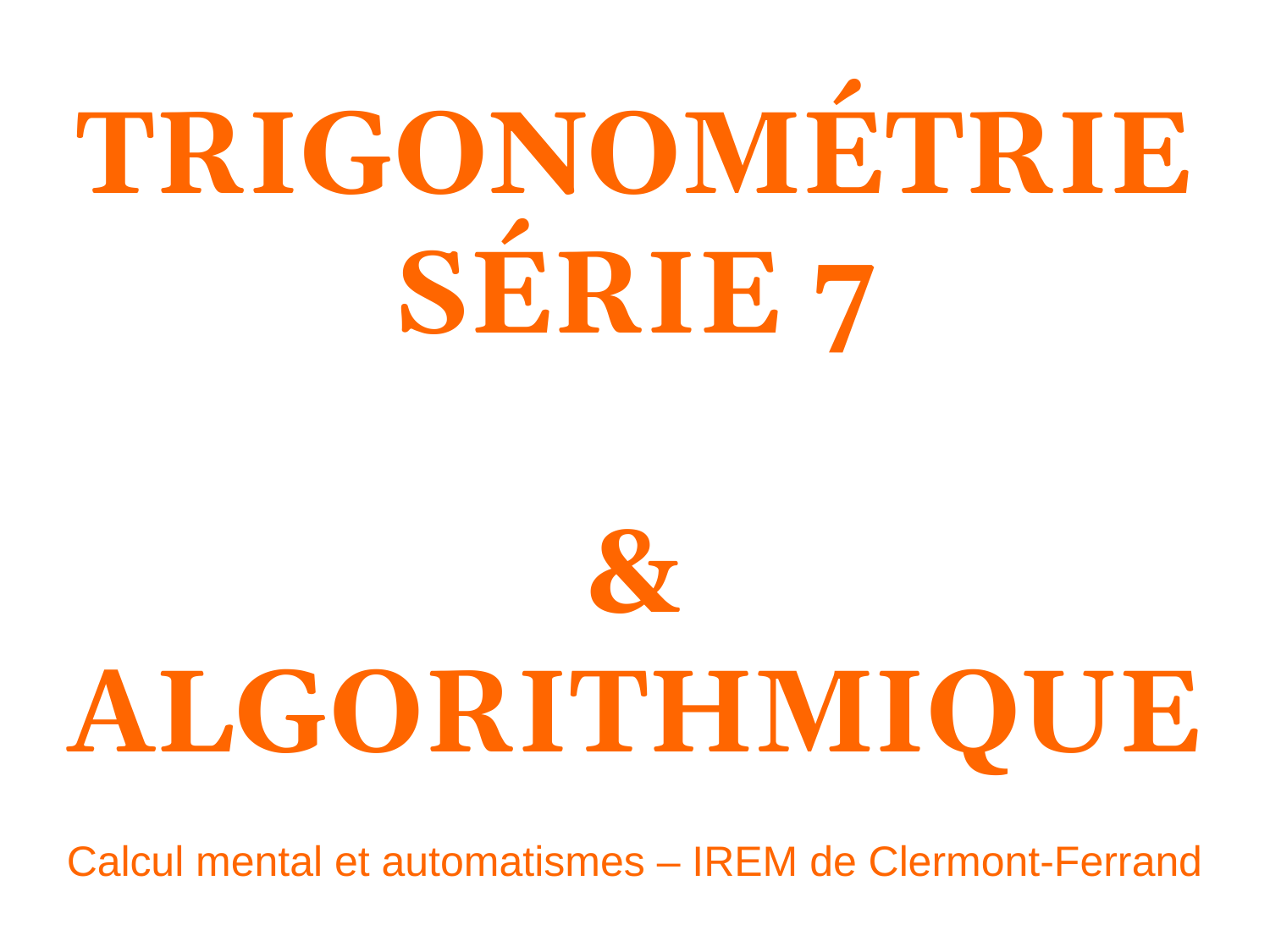

# Trigonométrie Série 7 & Algorithmique
Calcul mental et automatismes – IREM de Clermont-Ferrand